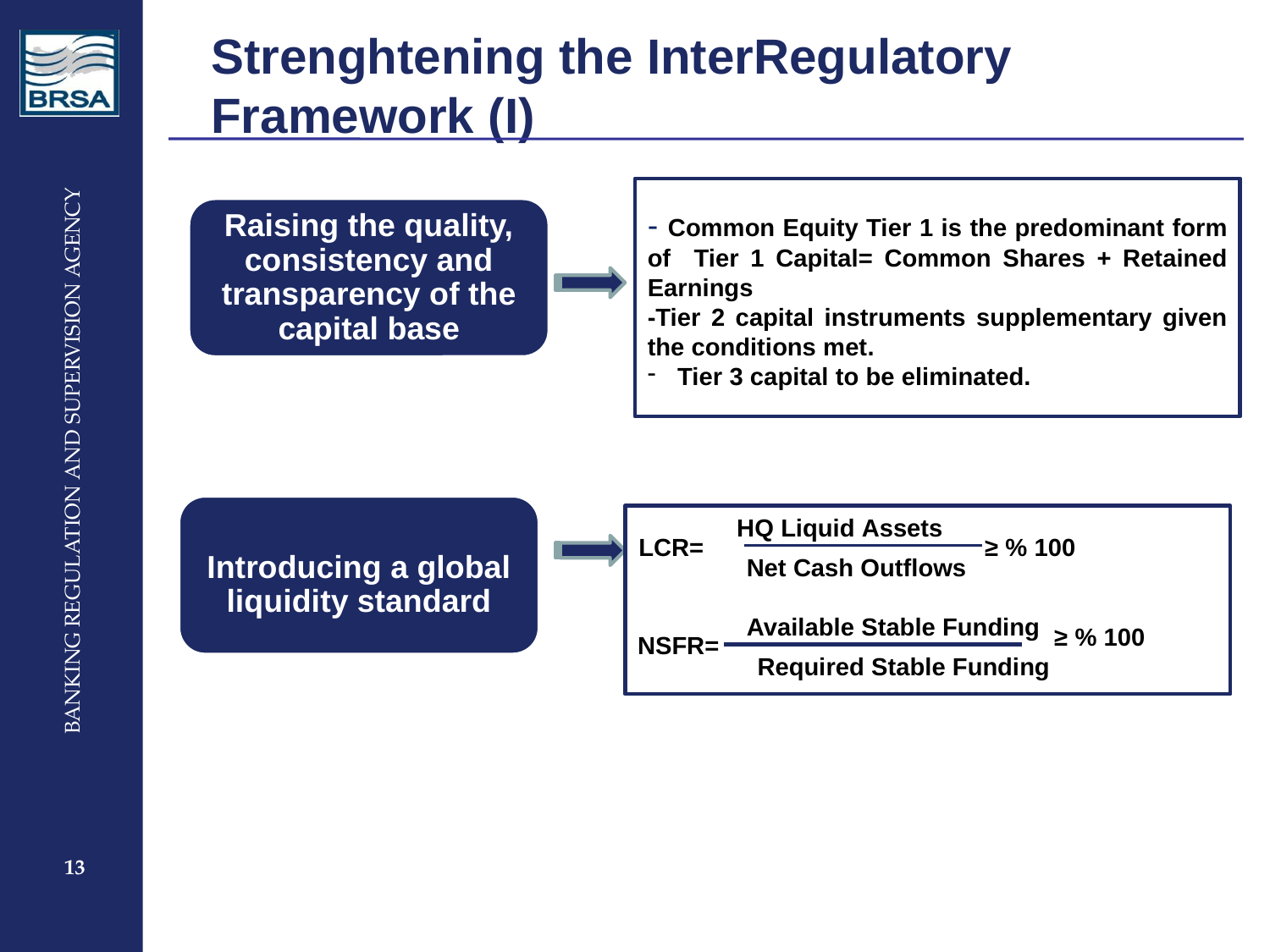

# Strenghtening the InterRegulatory Framework (I)

- Common Equity Tier 1 is the predominant form of  Tier 1 Capital= Common Shares + Retained Earnings
-Tier 2 capital instruments supplementary given the conditions met.
Tier 3 capital to be eliminated.

Raising the quality, consistency and transparency of the capital base

Introducing a global liquidity standard

NSFR=

HQ Liquid Assets
   LCR=
≥ % 100

Net Cash Outflows
Available Stable Funding
≥ % 100
Required Stable Funding